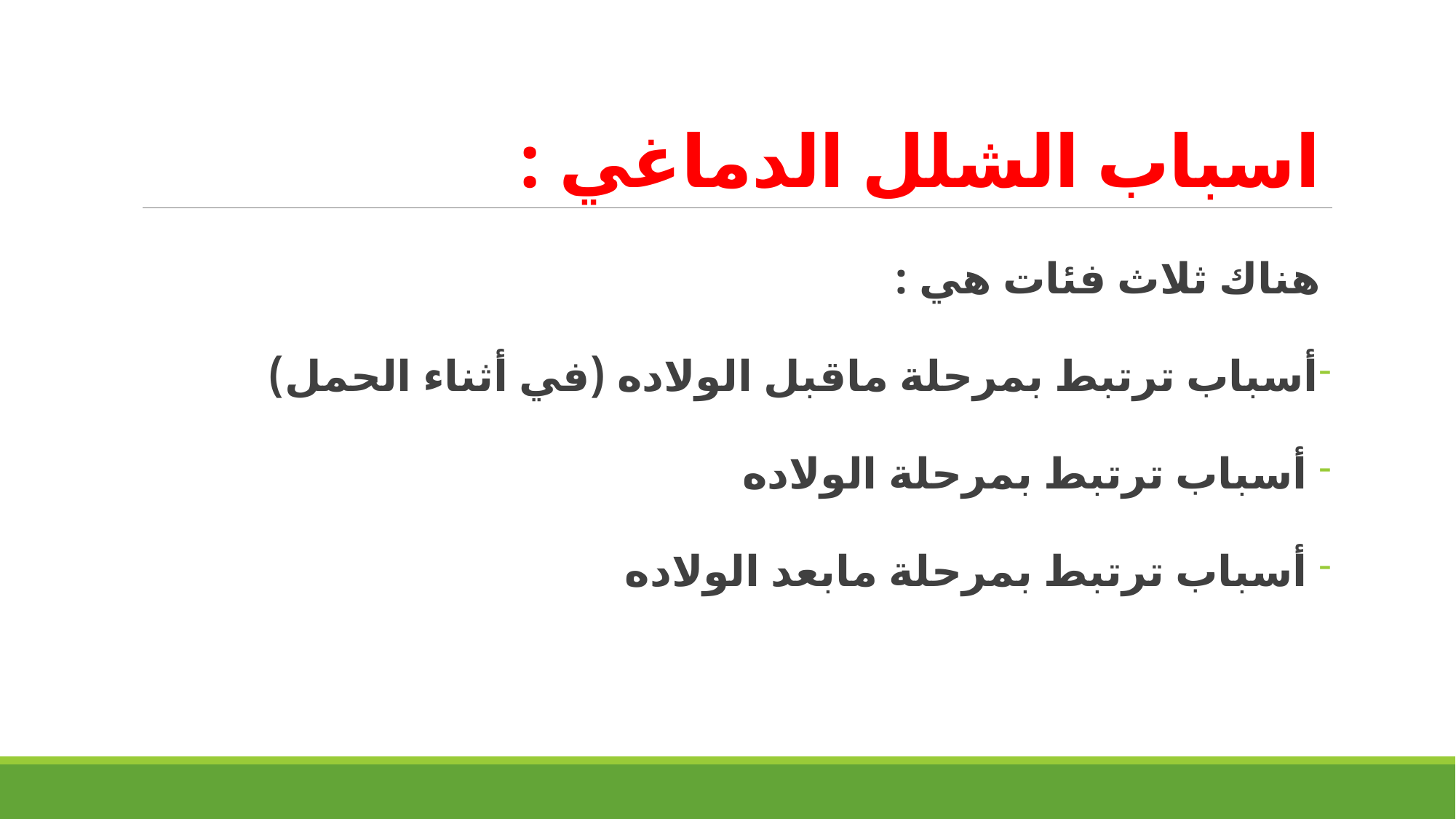

# اسباب الشلل الدماغي :
هناك ثلاث فئات هي :
أسباب ترتبط بمرحلة ماقبل الولاده (في أثناء الحمل)
 أسباب ترتبط بمرحلة الولاده
 أسباب ترتبط بمرحلة مابعد الولاده